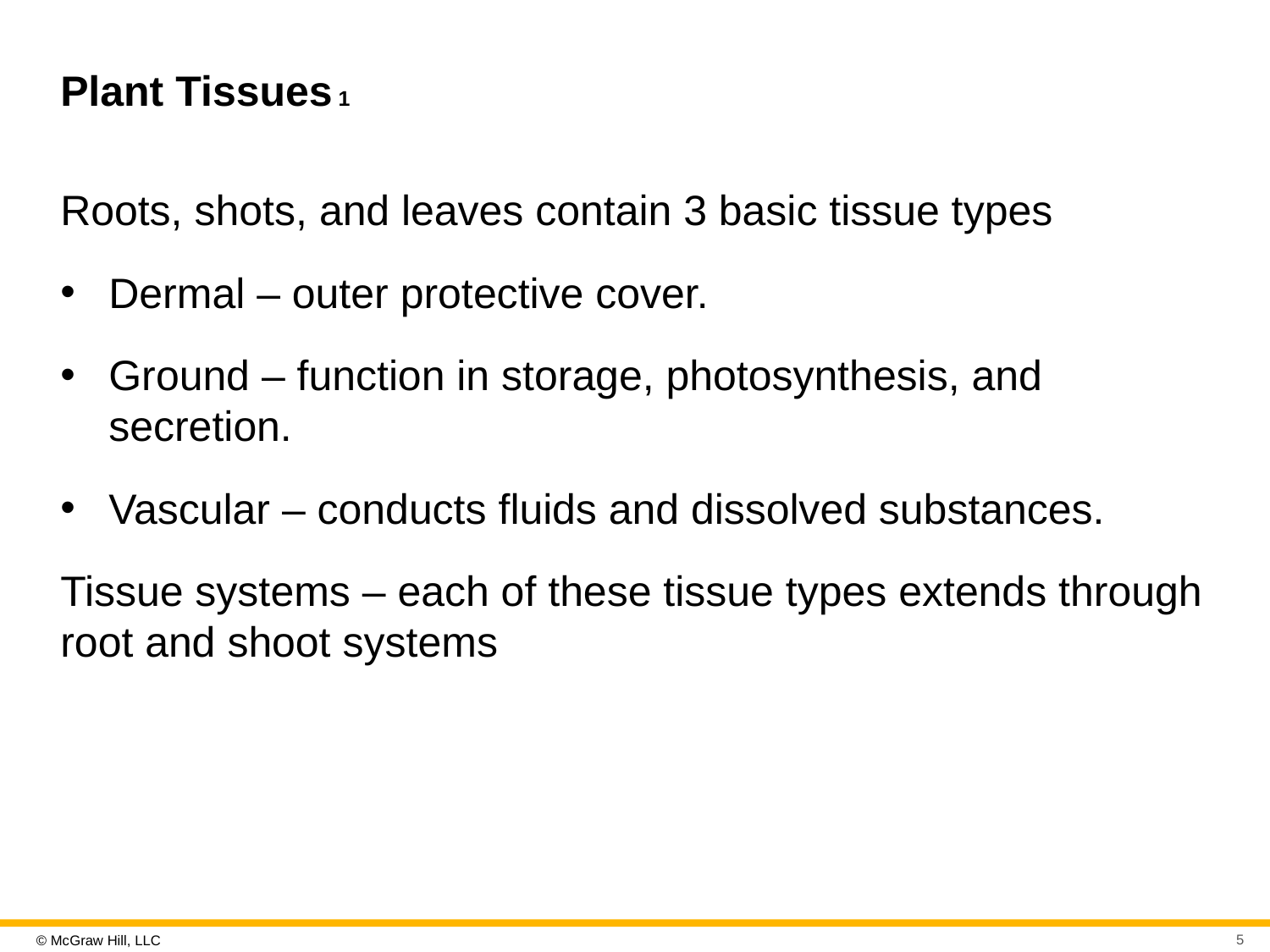

# Plant Tissues 1
Roots, shots, and leaves contain 3 basic tissue types
Dermal – outer protective cover.
Ground – function in storage, photosynthesis, and secretion.
Vascular – conducts fluids and dissolved substances.
Tissue systems – each of these tissue types extends through root and shoot systems
5